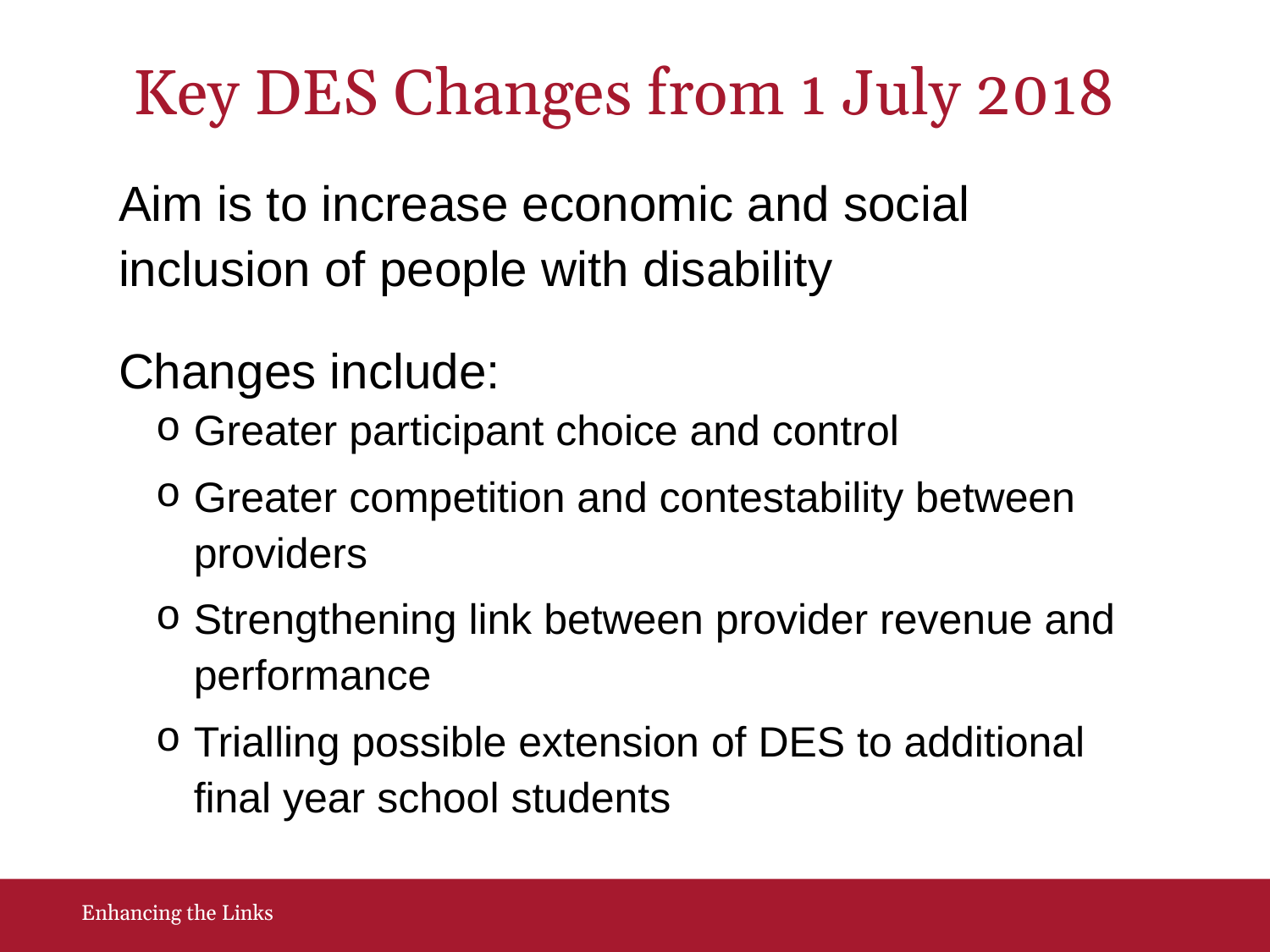

# Key DES Changes from 1 July 2018
Aim is to increase economic and social inclusion of people with disability
Changes include:
Greater participant choice and control
Greater competition and contestability between providers
Strengthening link between provider revenue and performance
Trialling possible extension of DES to additional final year school students

Enhancing the Links